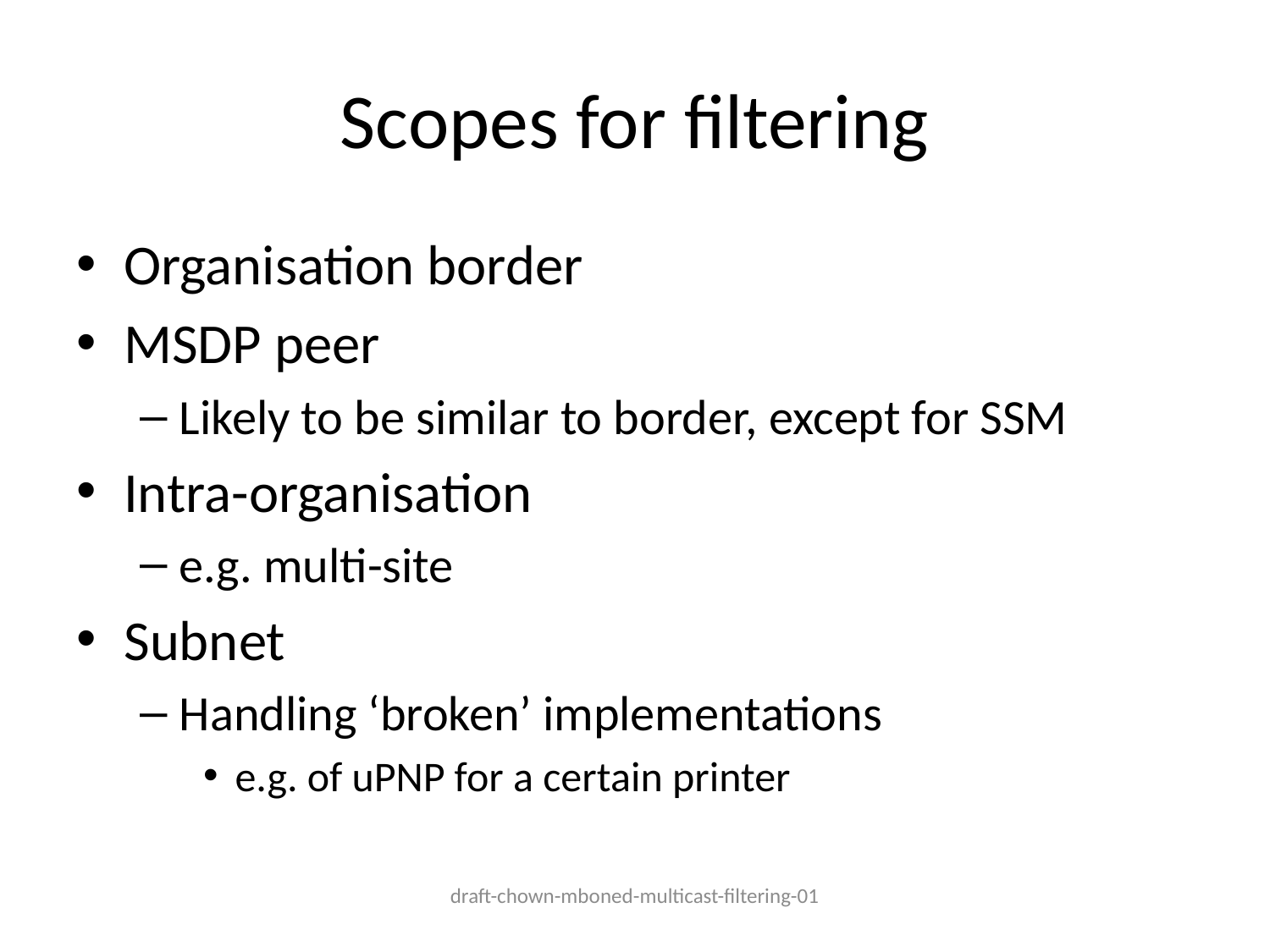

# Scopes for filtering
Organisation border
MSDP peer
Likely to be similar to border, except for SSM
Intra-organisation
e.g. multi-site
Subnet
Handling ‘broken’ implementations
e.g. of uPNP for a certain printer
draft-chown-mboned-multicast-filtering-01